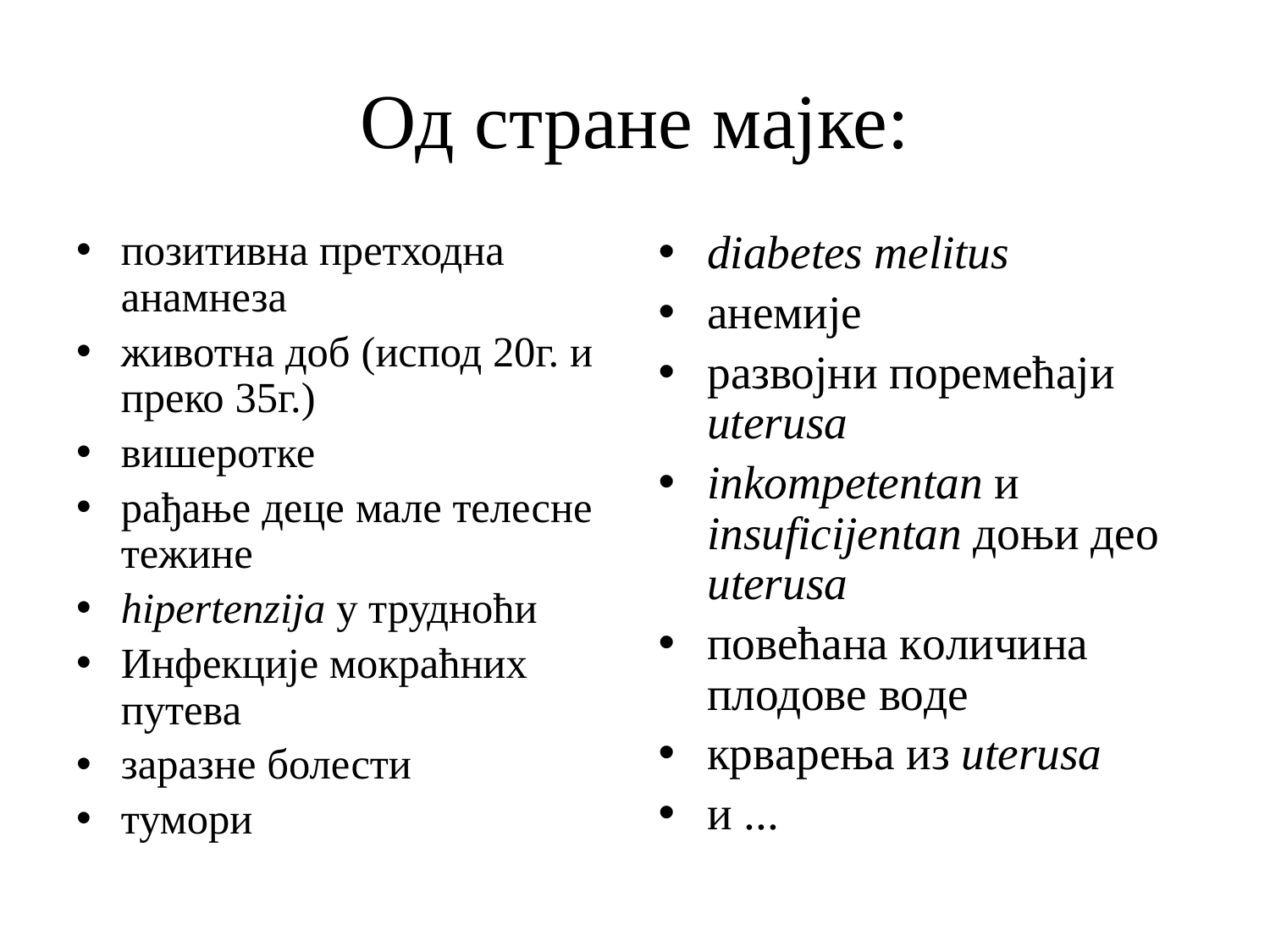

# Од стране мајке:
позитивна претходна анамнеза
животна доб (испод 20г. и преко 35г.)
вишеротке
рађање деце мале телесне тежине
hipertеnzija у трудноћи
Инфекције мокраћних путева
заразне болести
тумори

diabetes melitus
анемијe
рaзвоjни поремећаји uterusa
inkompetentan и insuficijentan доњи део uterusa
повећaнa кoличина плодoве вoдe
крвaрeња из uterusa
и ...